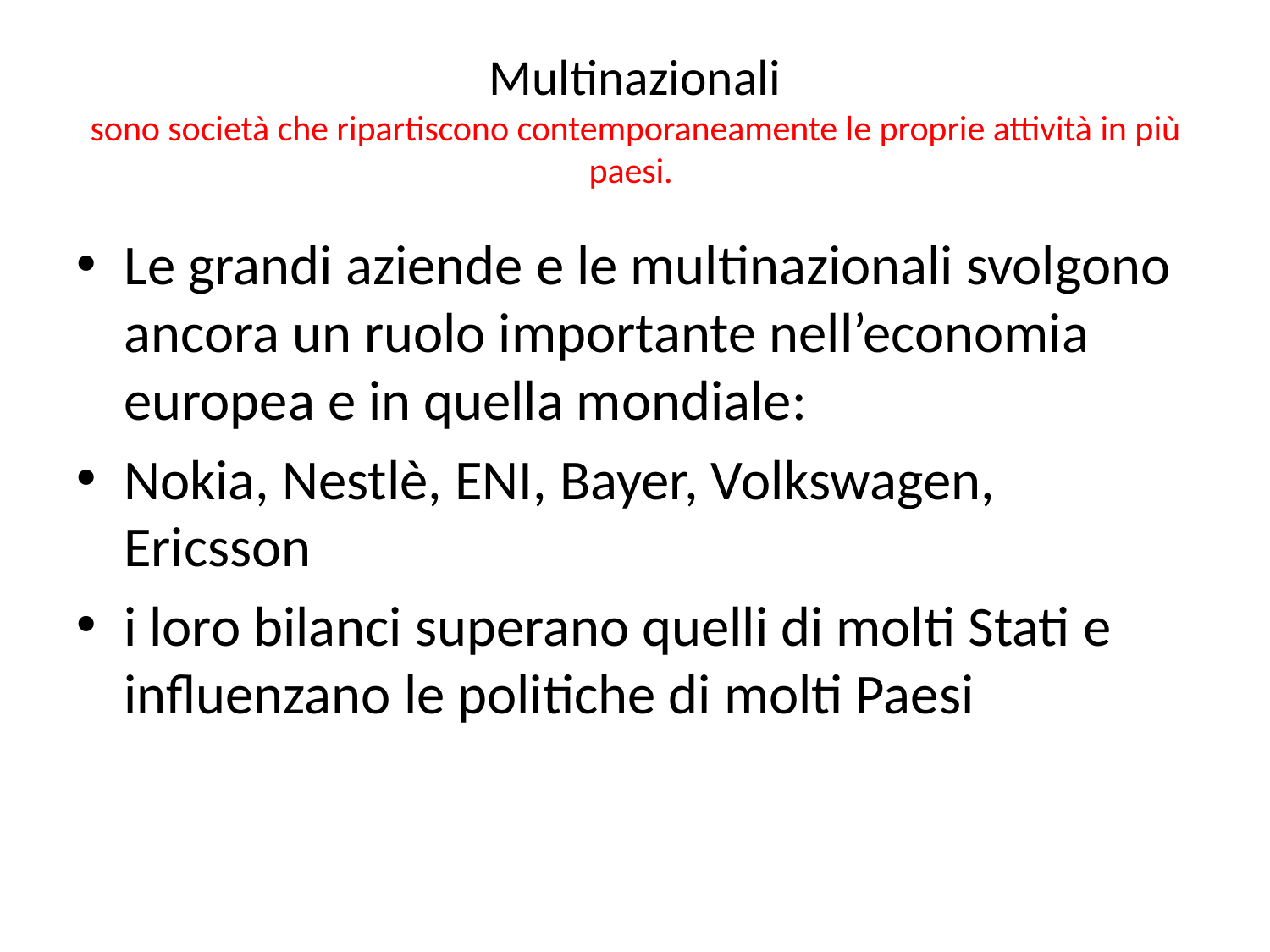

# Multinazionali sono società che ripartiscono contemporaneamente le proprie attività in più paesi.
Le grandi aziende e le multinazionali svolgono ancora un ruolo importante nell’economia europea e in quella mondiale:
Nokia, Nestlè, ENI, Bayer, Volkswagen, Ericsson
i loro bilanci superano quelli di molti Stati e influenzano le politiche di molti Paesi